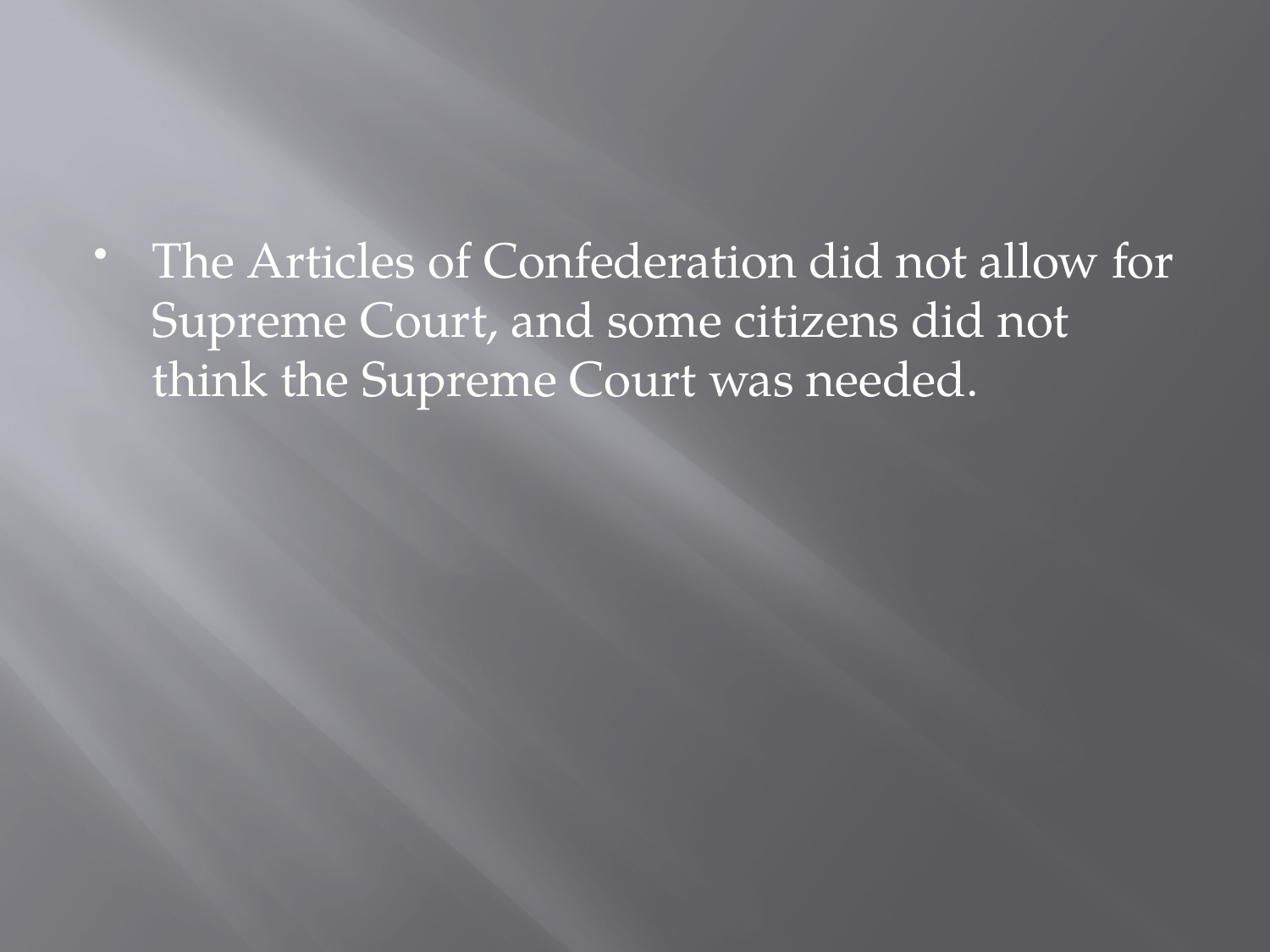

#
The Articles of Confederation did not allow for Supreme Court, and some citizens did not think the Supreme Court was needed.